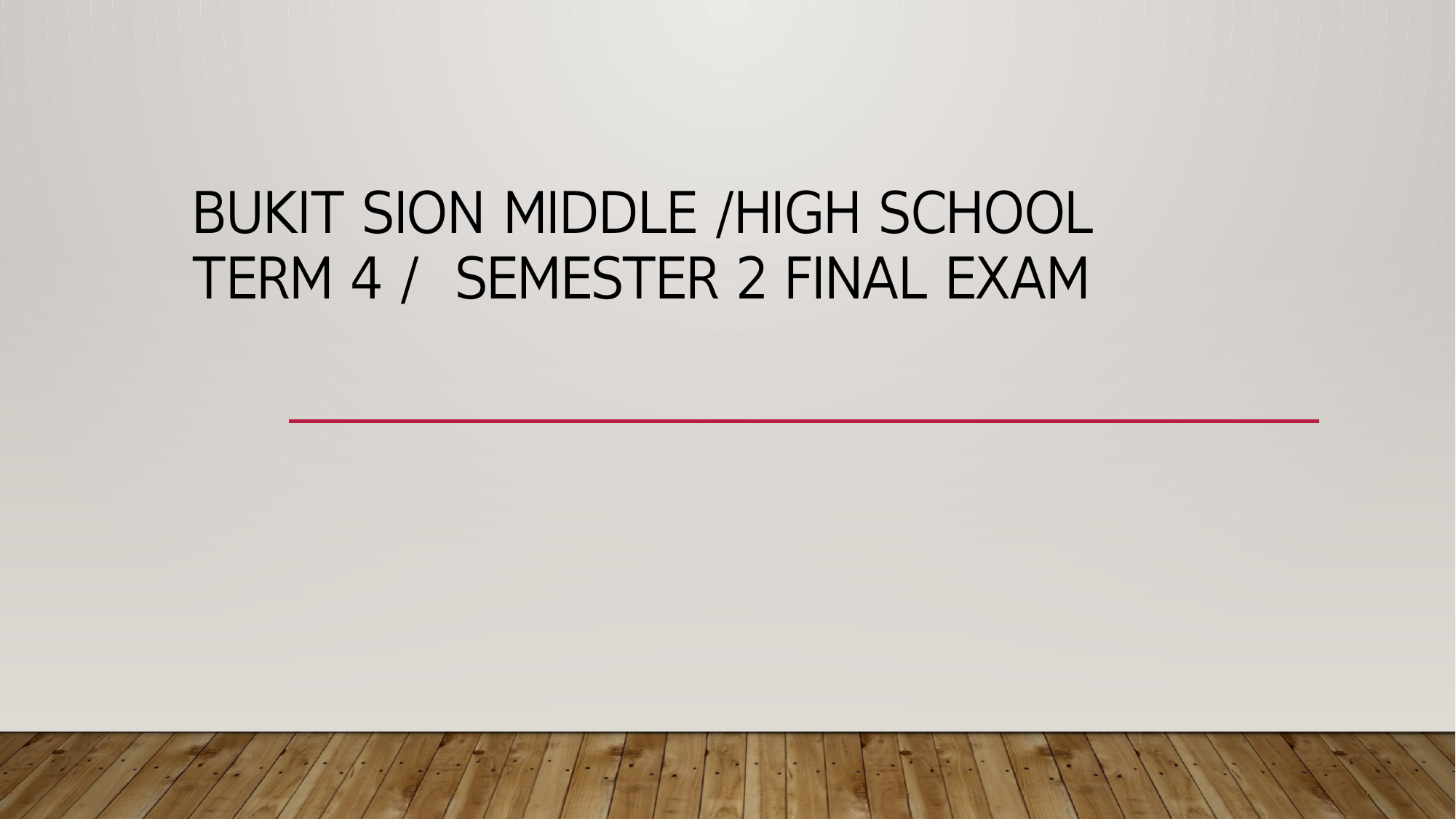

# Bukit Sion MidDLE /HIGH School TERM 4 /  Semester 2 FINAL Exam